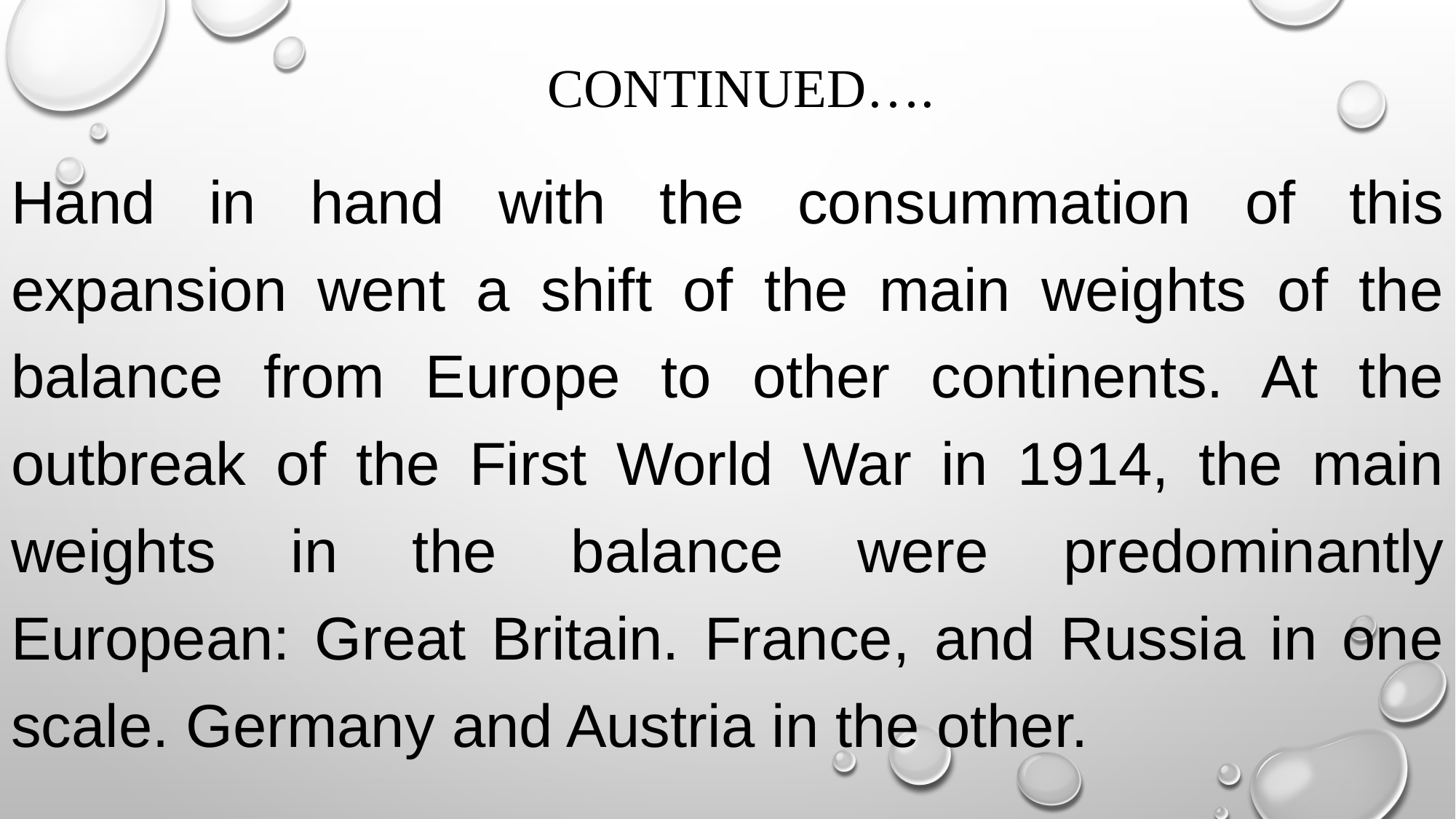

# continued….
Hand in hand with the consummation of this expansion went a shift of the main weights of the balance from Europe to other continents. At the outbreak of the First World War in 1914, the main weights in the balance were predominantly European: Great Britain. France, and Russia in one scale. Germany and Austria in the other.